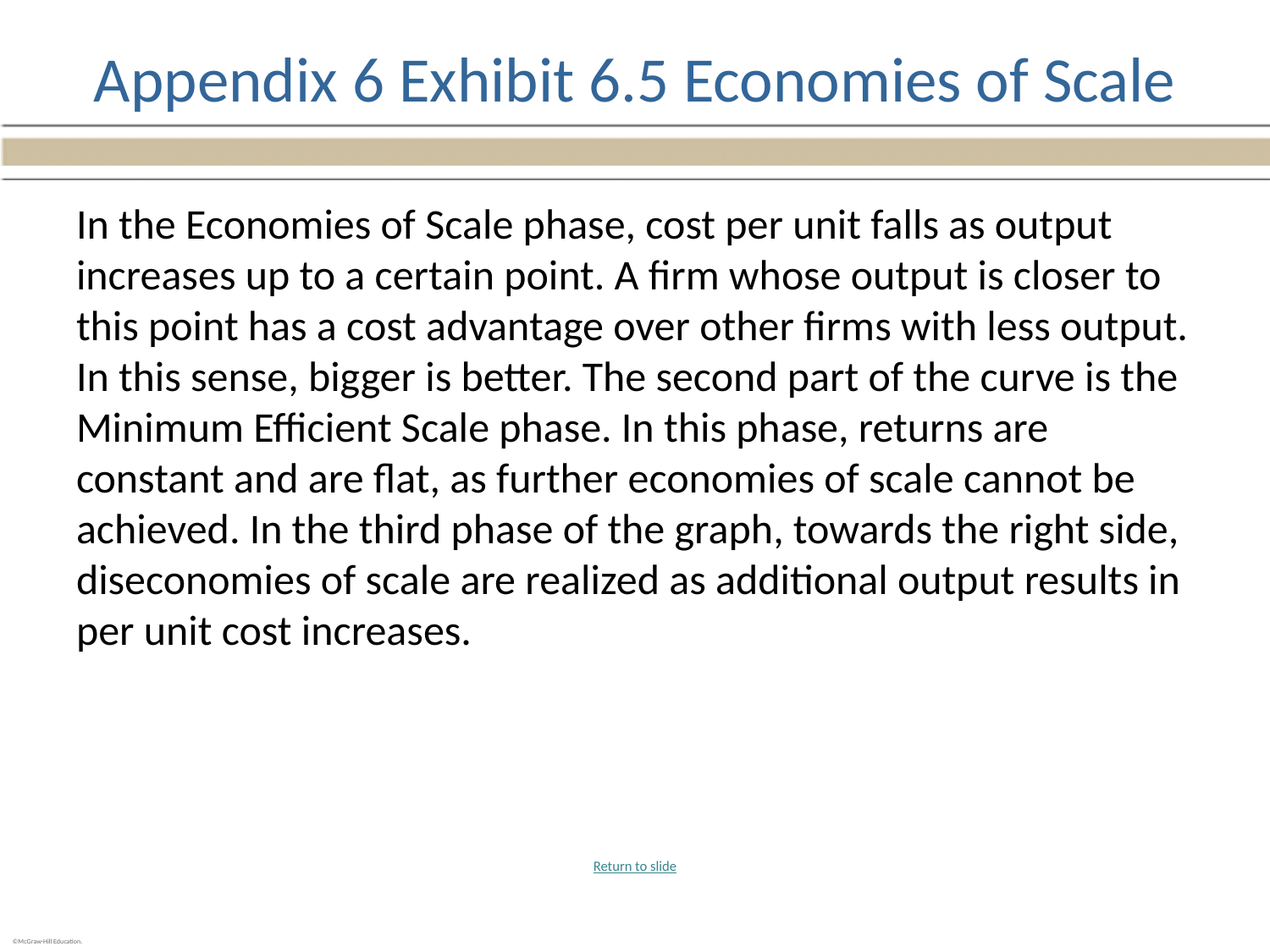

# Appendix 6 Exhibit 6.5 Economies of Scale
In the Economies of Scale phase, cost per unit falls as output increases up to a certain point. A firm whose output is closer to this point has a cost advantage over other firms with less output. In this sense, bigger is better. The second part of the curve is the Minimum Efficient Scale phase. In this phase, returns are constant and are flat, as further economies of scale cannot be achieved. In the third phase of the graph, towards the right side, diseconomies of scale are realized as additional output results in per unit cost increases.
Return to slide